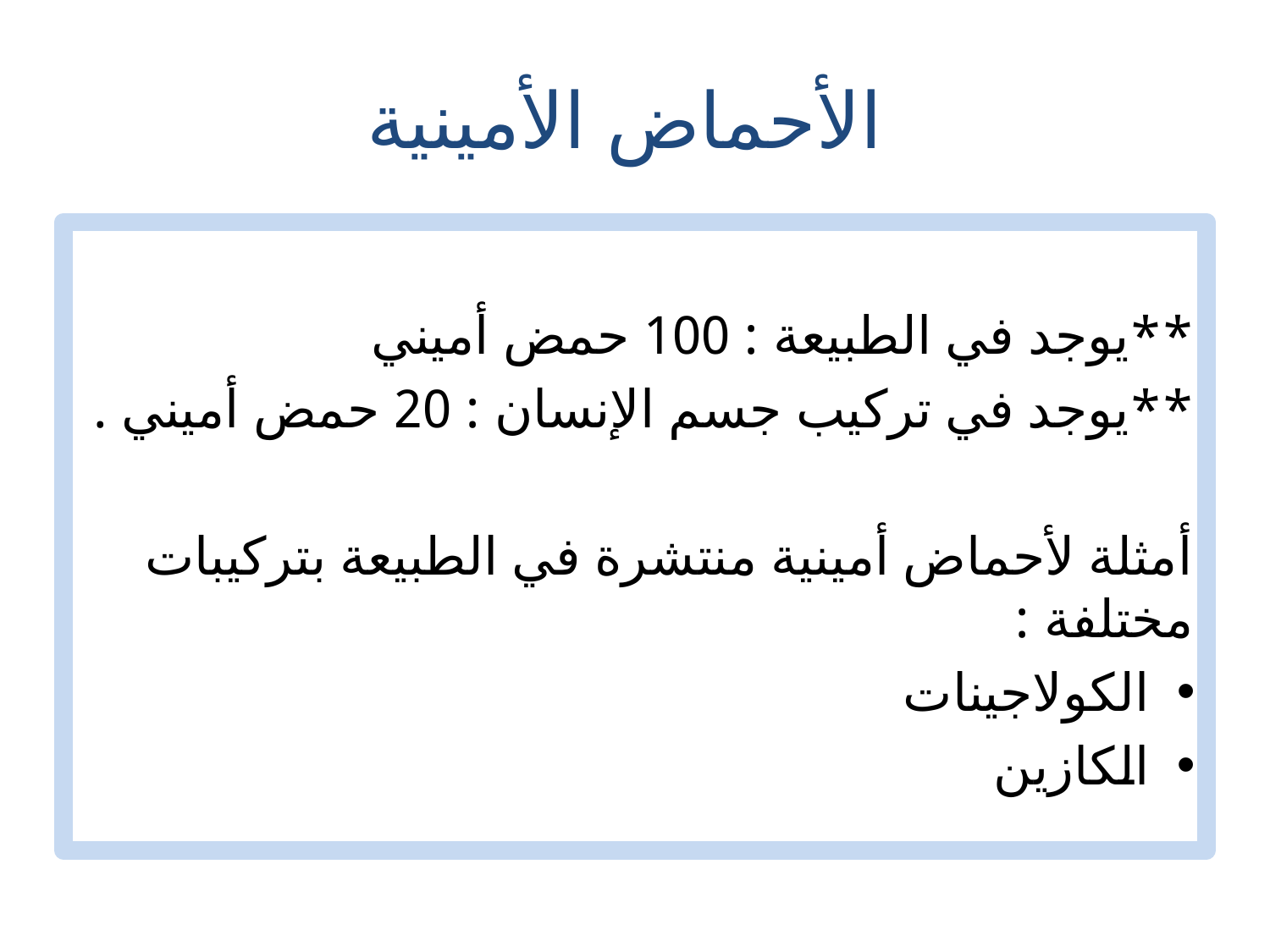

# الأحماض الأمينية

**يوجد في الطبيعة : 100 حمض أميني
**يوجد في تركيب جسم الإنسان : 20 حمض أميني .

أمثلة لأحماض أمينية منتشرة في الطبيعة بتركيبات مختلفة :
الكولاجينات
الكازين